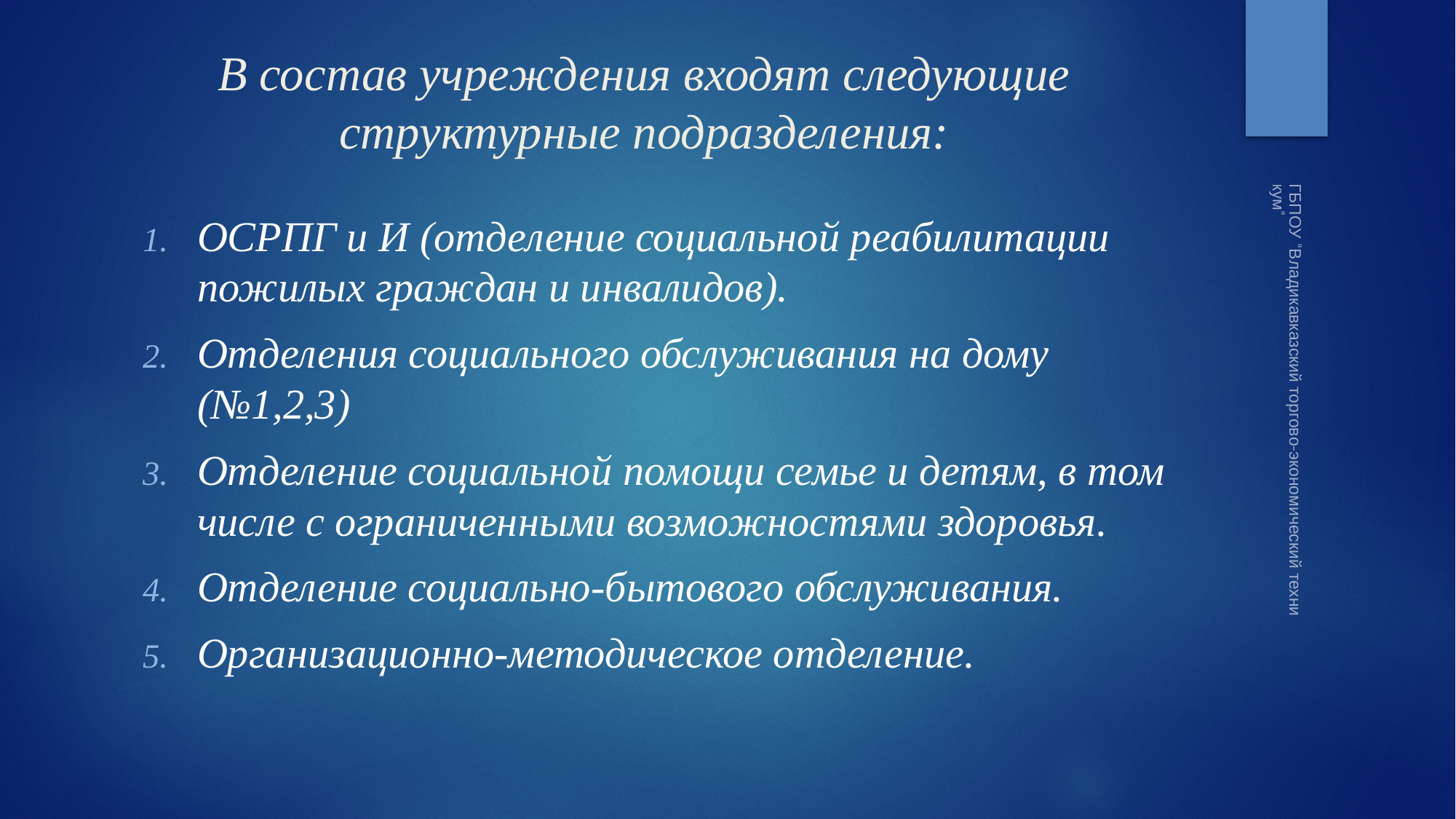

# В состав учреждения входят следующие структурные подразделения:
ОСРПГ и И (отделение социальной реабилитации пожилых граждан и инвалидов).
Отделения социального обслуживания на дому (№1,2,3)
Отделение социальной помощи семье и детям, в том числе с ограниченными возможностями здоровья.
Отделение социально-бытового обслуживания.
Организационно-методическое отделение.

ГБПОУ "Владикавказский торгово-экономический техникум"